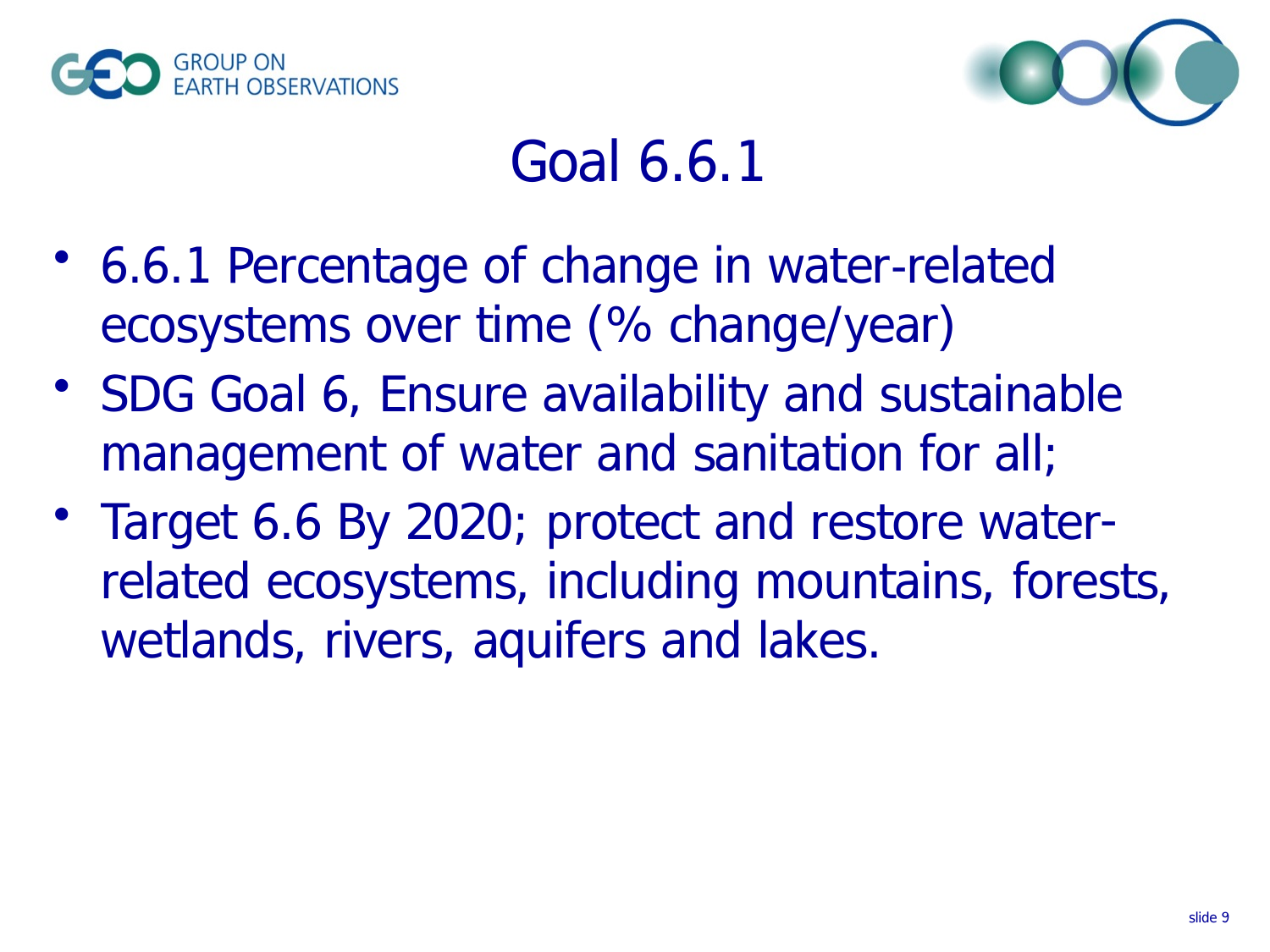

# Goal 6.6.1
6.6.1 Percentage of change in water‐related ecosystems over time (% change/year)
SDG Goal 6, Ensure availability and sustainable management of water and sanitation for all;
Target 6.6 By 2020; protect and restore water-related ecosystems, including mountains, forests, wetlands, rivers, aquifers and lakes.

slide 9